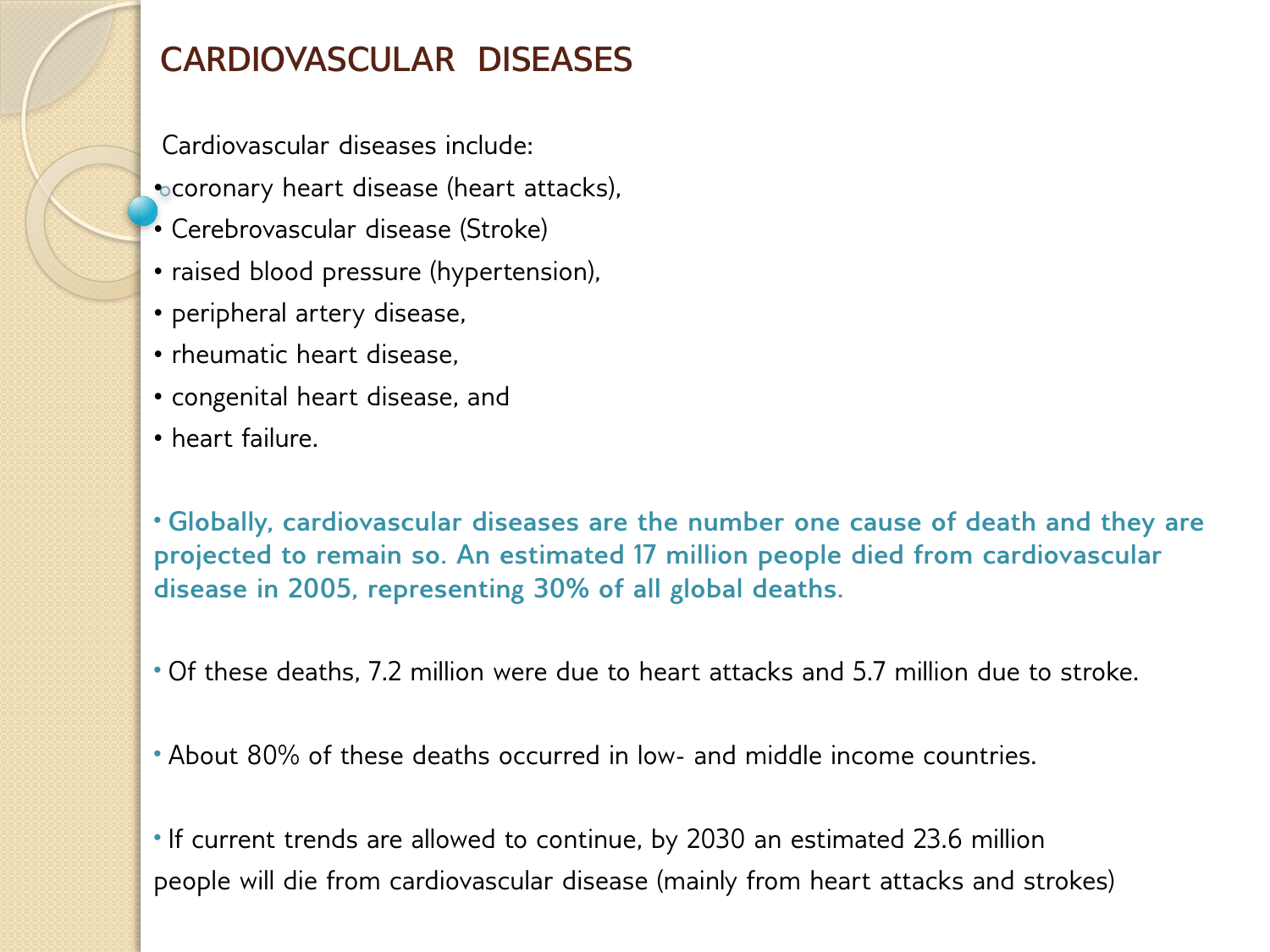

# CARDIOVASCULAR  DISEASES
 Cardiovascular diseases include:
• coronary heart disease (heart attacks),
• Cerebrovascular disease (Stroke)
• raised blood pressure (hypertension),
• peripheral artery disease,
• rheumatic heart disease,
• congenital heart disease, and
• heart failure.

 Globally, cardiovascular diseases are the number one cause of death and they are projected to remain so. An estimated 17 million people died from cardiovascular disease in 2005, representing 30% of all global deaths.

 Of these deaths, 7.2 million were due to heart attacks and 5.7 million due to stroke.

 About 80% of these deaths occurred in low- and middle income countries.

 If current trends are allowed to continue, by 2030 an estimated 23.6 million
people will die from cardiovascular disease (mainly from heart attacks and strokes)